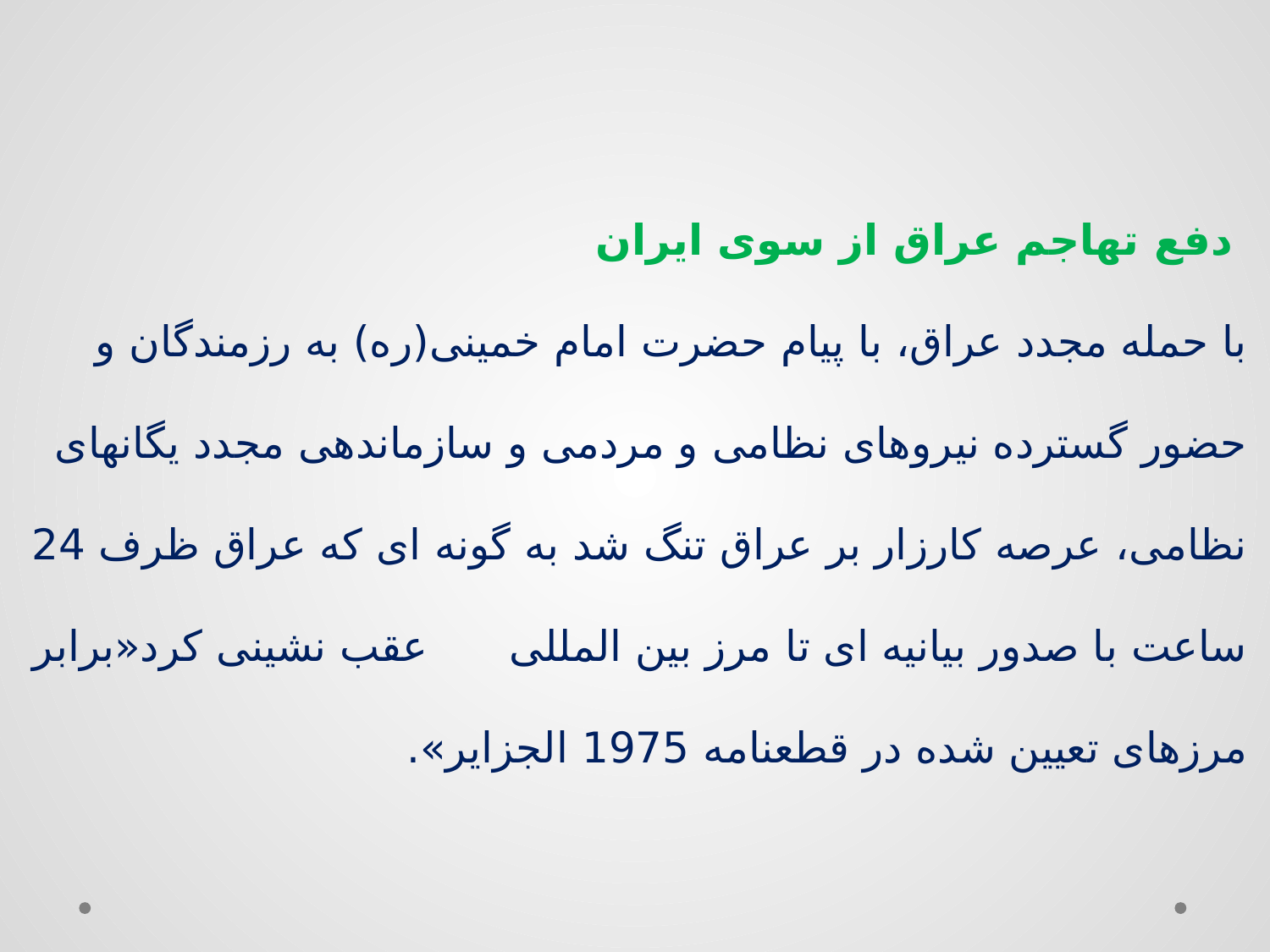

دفع تهاجم عراق از سوی ایران
با حمله مجدد عراق، با پیام حضرت امام خمینی(ره) به رزمندگان و حضور گسترده نیروهای نظامی و مردمی و سازماندهی مجدد یگانهای نظامی، عرصه کارزار بر عراق تنگ شد به گونه ای که عراق ظرف 24 ساعت با صدور بیانیه ای تا مرز بین المللی      عقب نشینی کرد«برابر مرزهای تعیین شده در قطعنامه 1975 الجزایر».